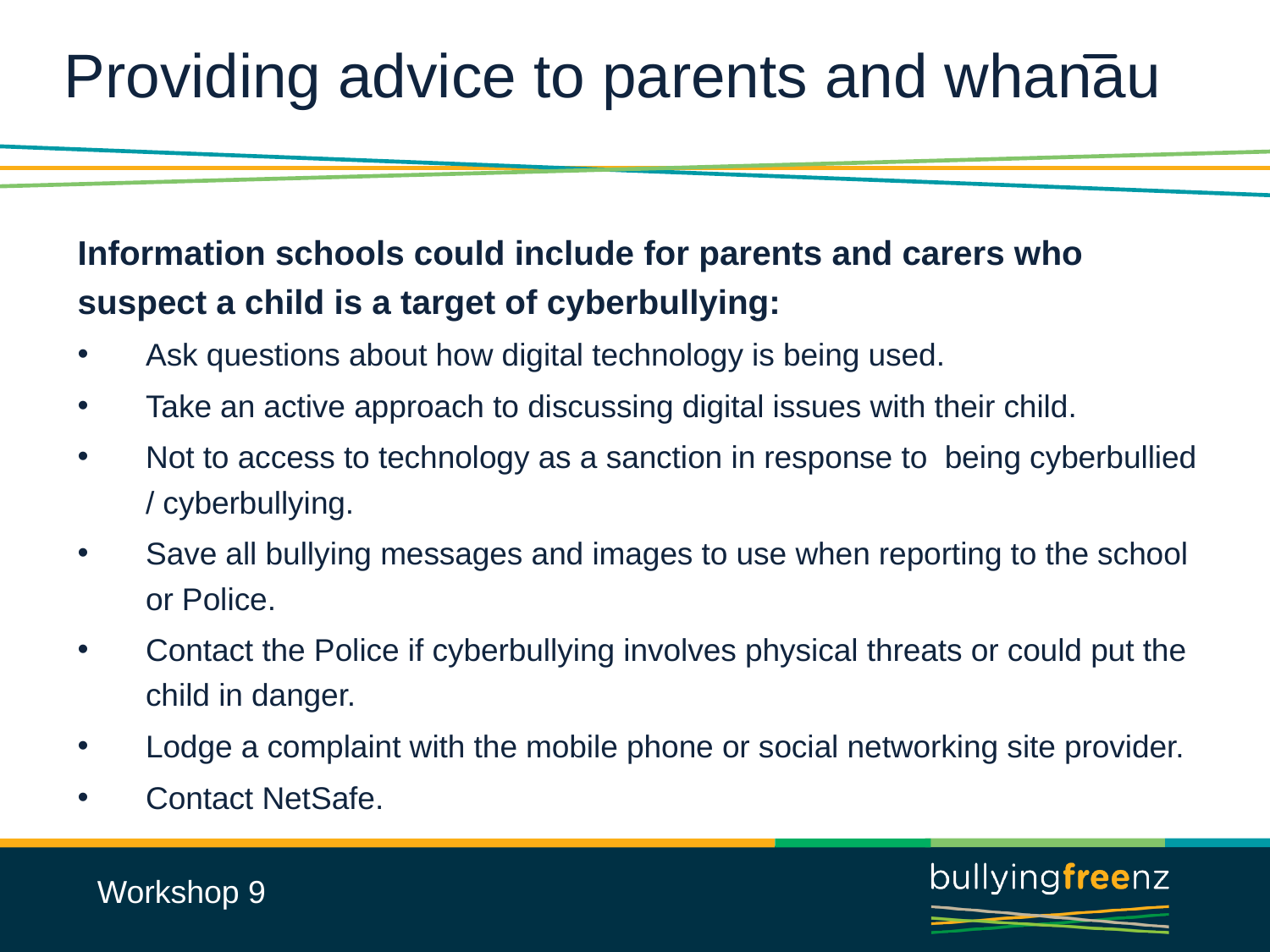

Providing advice to parents and whanau
Information schools could include for parents and carers who suspect a child is a target of cyberbullying:
Ask questions about how digital technology is being used.
Take an active approach to discussing digital issues with their child.
Not to access to technology as a sanction in response to  being cyberbullied / cyberbullying.
Save all bullying messages and images to use when reporting to the school or Police.
Contact the Police if cyberbullying involves physical threats or could put the child in danger.
Lodge a complaint with the mobile phone or social networking site provider.
Contact NetSafe.

Workshop 9